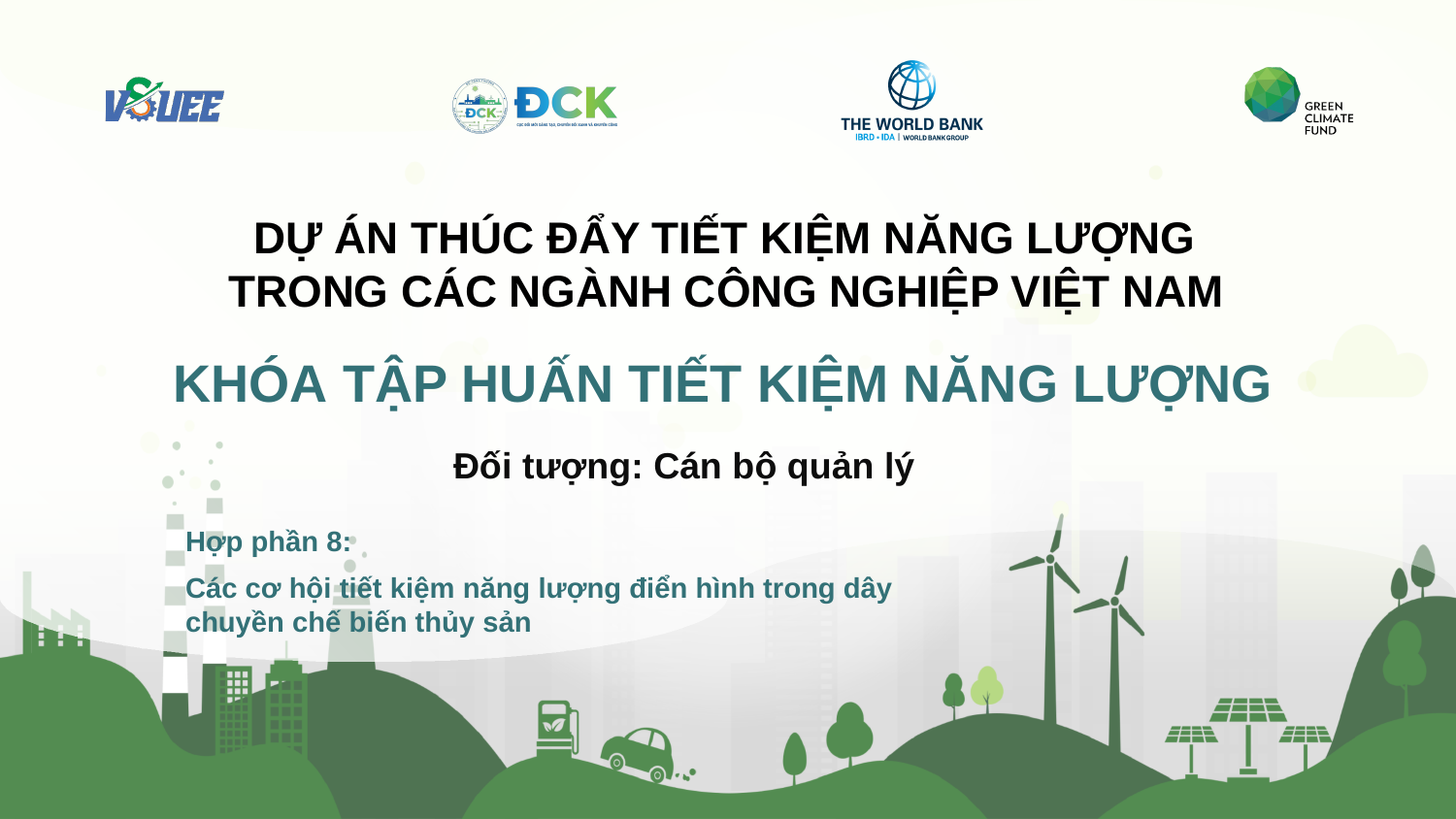

DỰ ÁN THÚC ĐẨY TIẾT KIỆM NĂNG LƯỢNG
TRONG CÁC NGÀNH CÔNG NGHIỆP VIỆT NAM
KHÓA TẬP HUẤN TIẾT KIỆM NĂNG LƯỢNG
Đối tượng: Cán bộ quản lý
Hợp phần 8:
Các cơ hội tiết kiệm năng lượng điển hình trong dây chuyền chế biến thủy sản